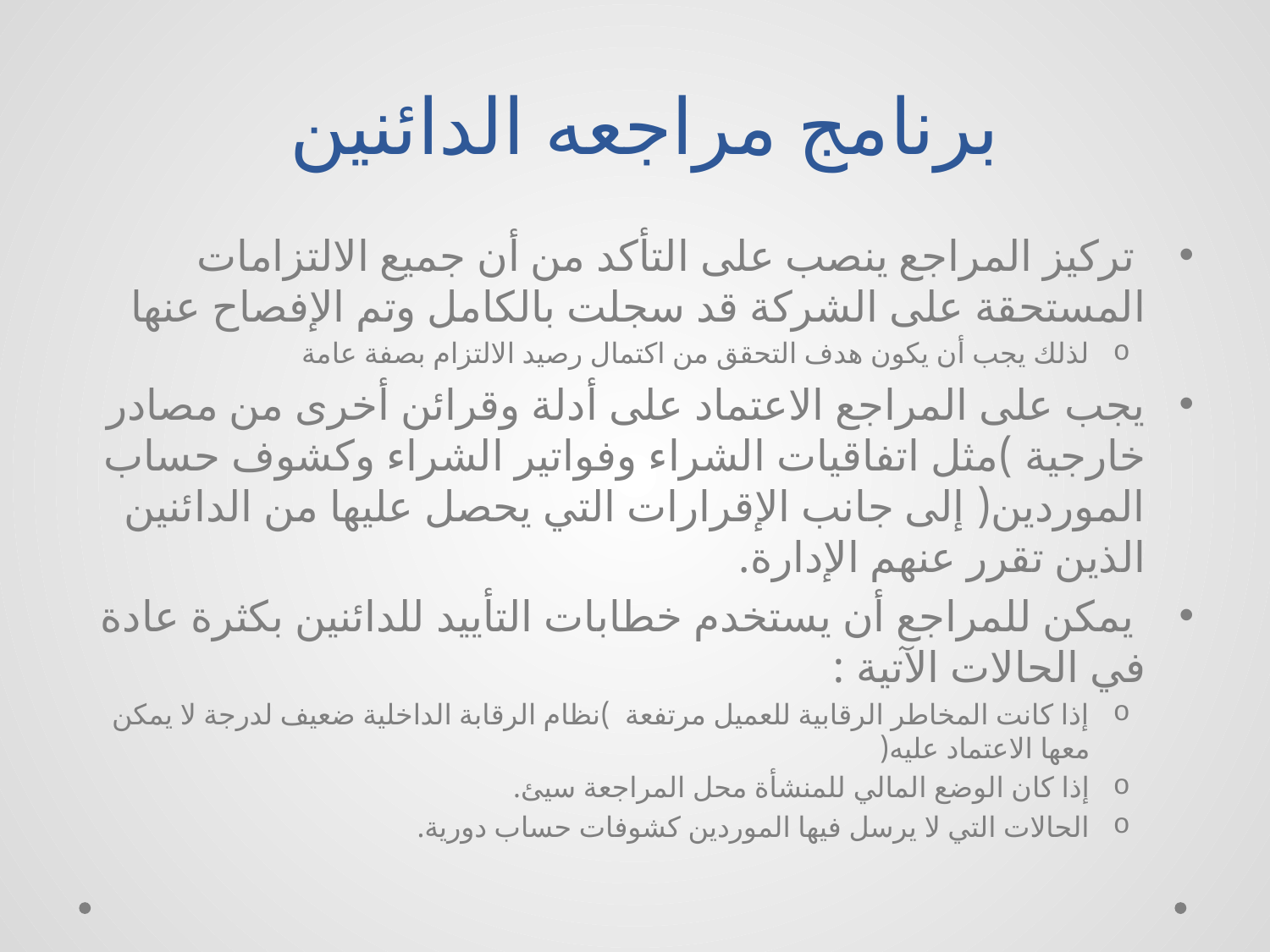

# برنامج مراجعه الدائنين
 تركيز المراجع ينصب على التأكد من أن جميع الالتزامات المستحقة على الشركة قد سجلت بالكامل وتم الإفصاح عنها
لذلك يجب أن يكون هدف التحقق من اكتمال رصيد الالتزام بصفة عامة
يجب على المراجع الاعتماد على أدلة وقرائن أخرى من مصادر خارجية )مثل اتفاقيات الشراء وفواتير الشراء وكشوف حساب الموردين( إلى جانب الإقرارات التي يحصل عليها من الدائنين الذين تقرر عنهم الإدارة.
 يمكن للمراجع أن يستخدم خطابات التأييد للدائنين بكثرة عادة في الحالات الآتية :
إذا كانت المخاطر الرقابية للعميل مرتفعة  )نظام الرقابة الداخلية ضعيف لدرجة لا يمكن معها الاعتماد عليه(
إذا كان الوضع المالي للمنشأة محل المراجعة سيئ.
الحالات التي لا يرسل فيها الموردين كشوفات حساب دورية.